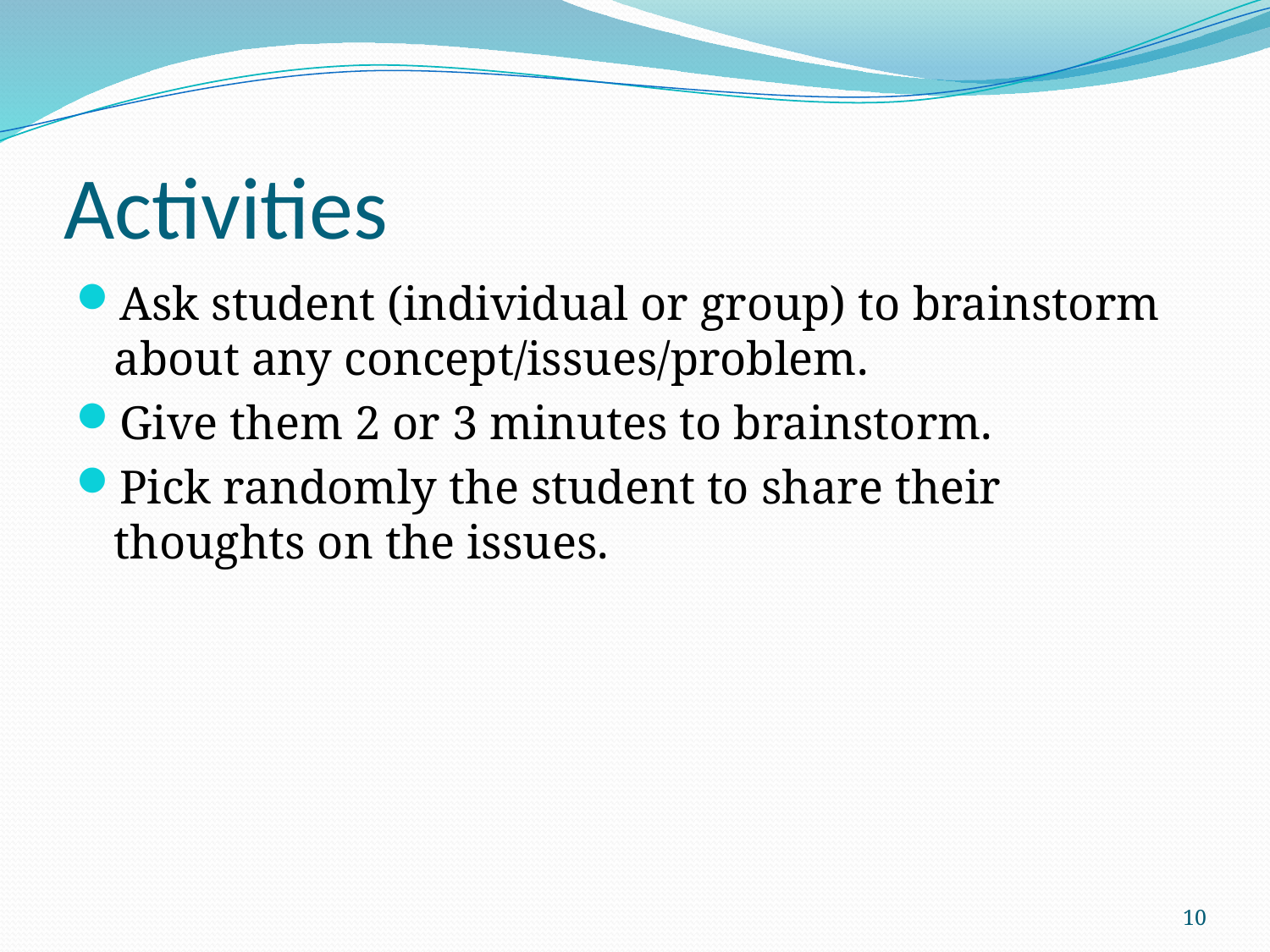

# Activities
Ask student (individual or group) to brainstorm about any concept/issues/problem.
Give them 2 or 3 minutes to brainstorm.
Pick randomly the student to share their thoughts on the issues.
10